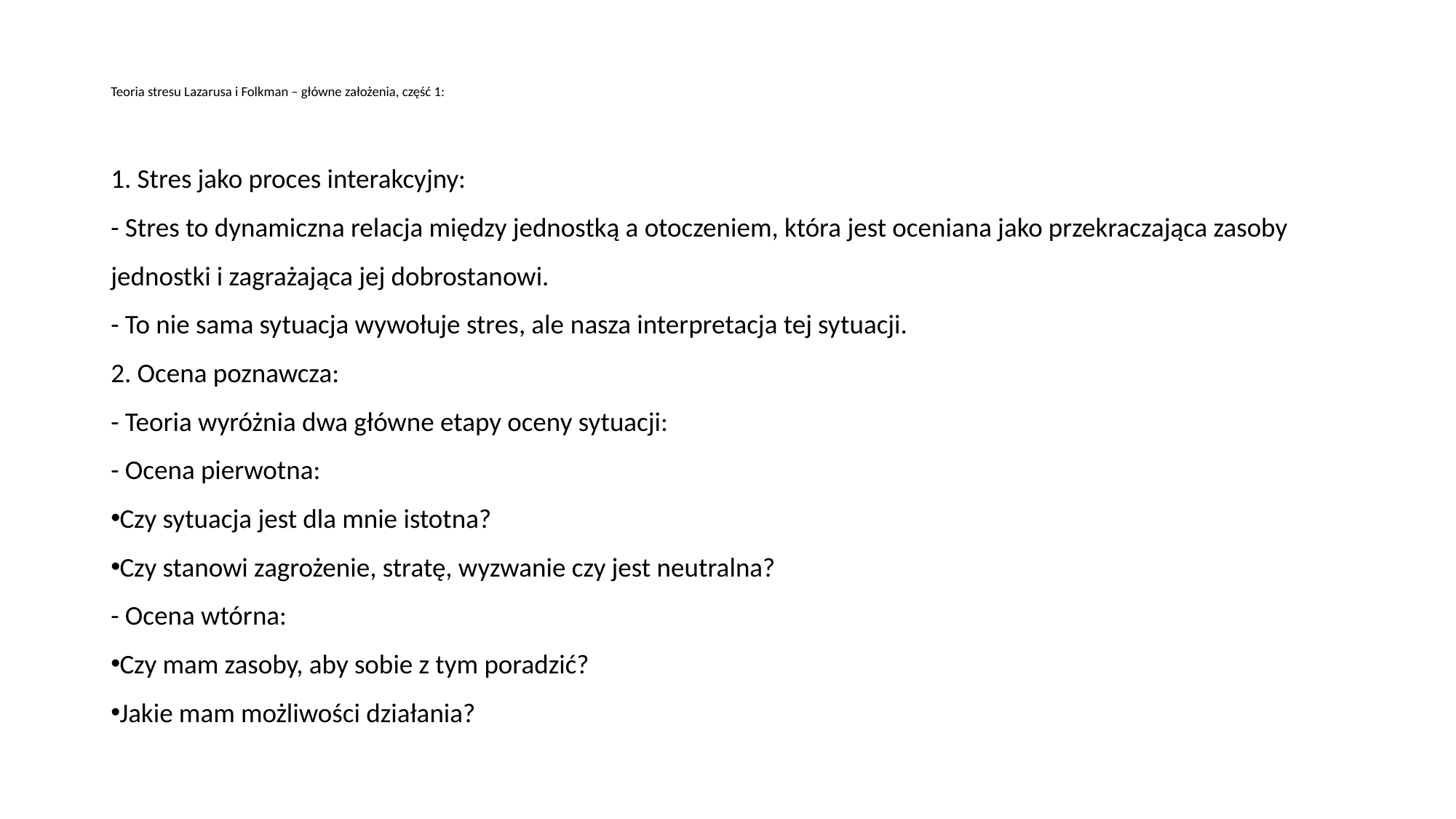

# Teoria stresu Lazarusa i Folkman – główne założenia, część 1:
1. Stres jako proces interakcyjny:
- Stres to dynamiczna relacja między jednostką a otoczeniem, która jest oceniana jako przekraczająca zasoby jednostki i zagrażająca jej dobrostanowi.
- To nie sama sytuacja wywołuje stres, ale nasza interpretacja tej sytuacji.
2. Ocena poznawcza:
- Teoria wyróżnia dwa główne etapy oceny sytuacji:
- Ocena pierwotna:
Czy sytuacja jest dla mnie istotna?
Czy stanowi zagrożenie, stratę, wyzwanie czy jest neutralna?
- Ocena wtórna:
Czy mam zasoby, aby sobie z tym poradzić?
Jakie mam możliwości działania?